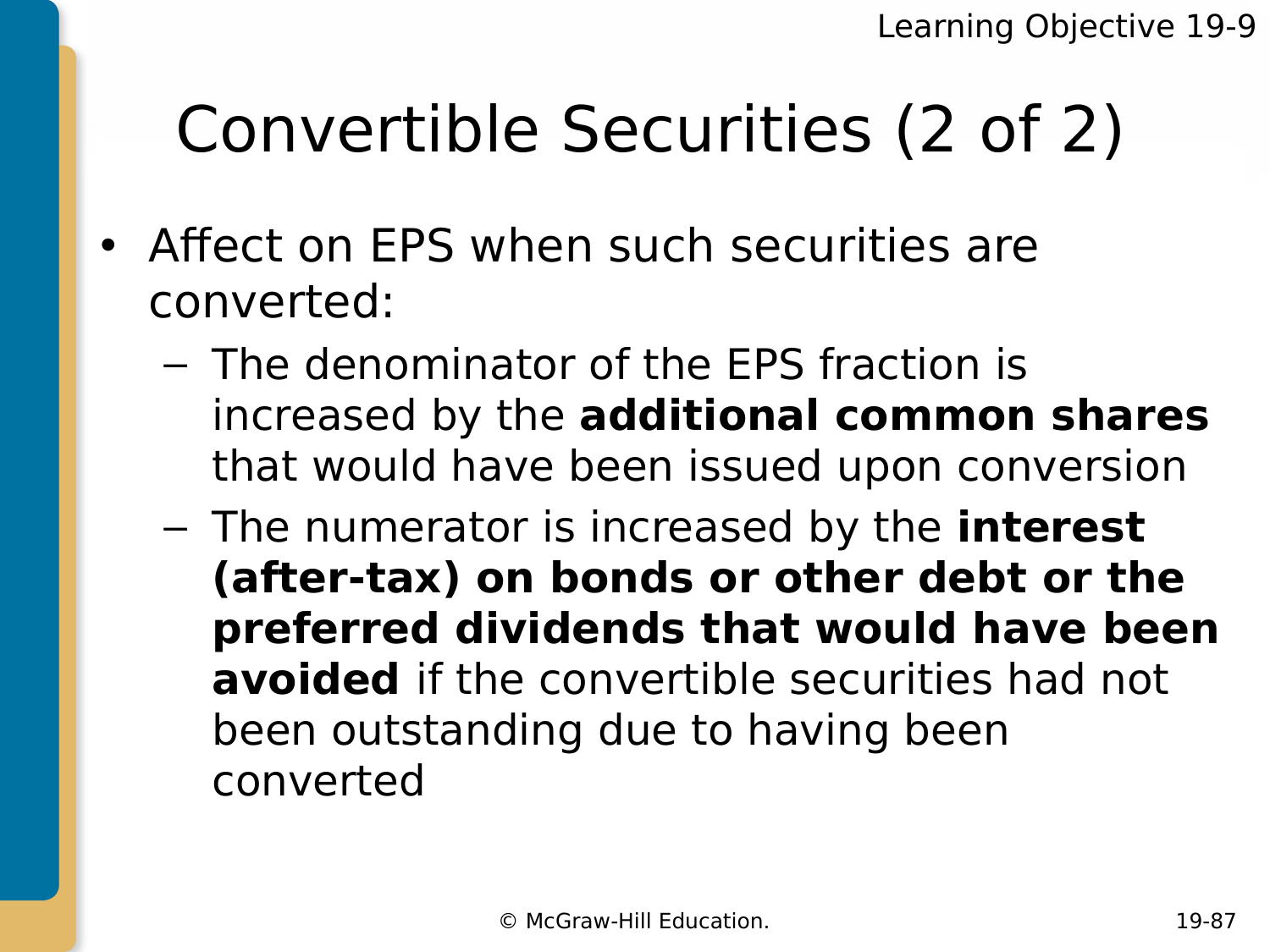

Learning Objective 19-9
# Convertible Securities (2 of 2)
Affect on EPS when such securities are converted:
The denominator of the EPS fraction is increased by the additional common shares that would have been issued upon conversion
The numerator is increased by the interest (after-tax) on bonds or other debt or the preferred dividends that would have been avoided if the convertible securities had not been outstanding due to having been converted